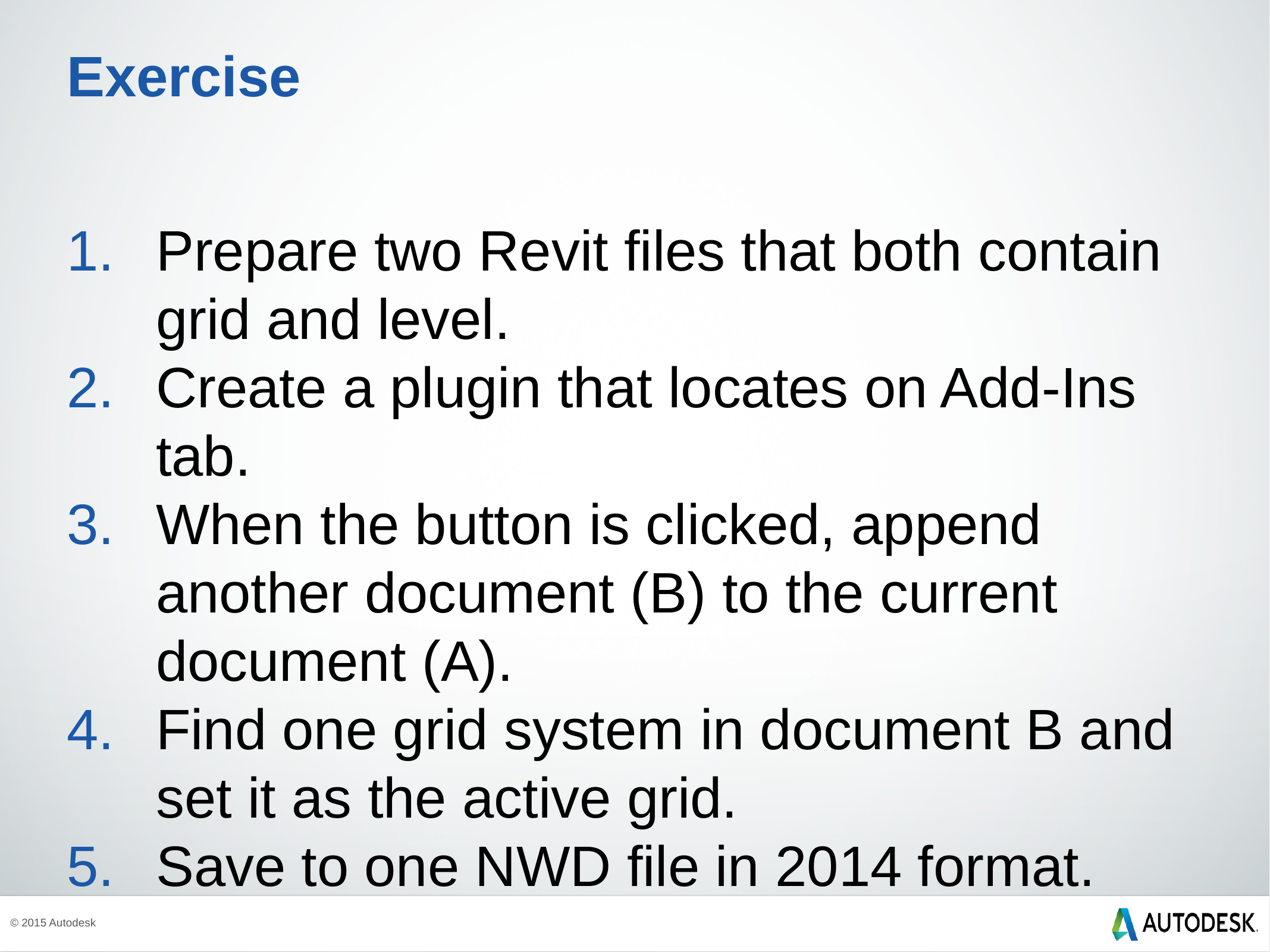

# Exercise
Prepare two Revit files that both contain grid and level.
Create a plugin that locates on Add-Ins tab.
When the button is clicked, append another document (B) to the current document (A).
Find one grid system in document B and set it as the active grid.
Save to one NWD file in 2014 format.